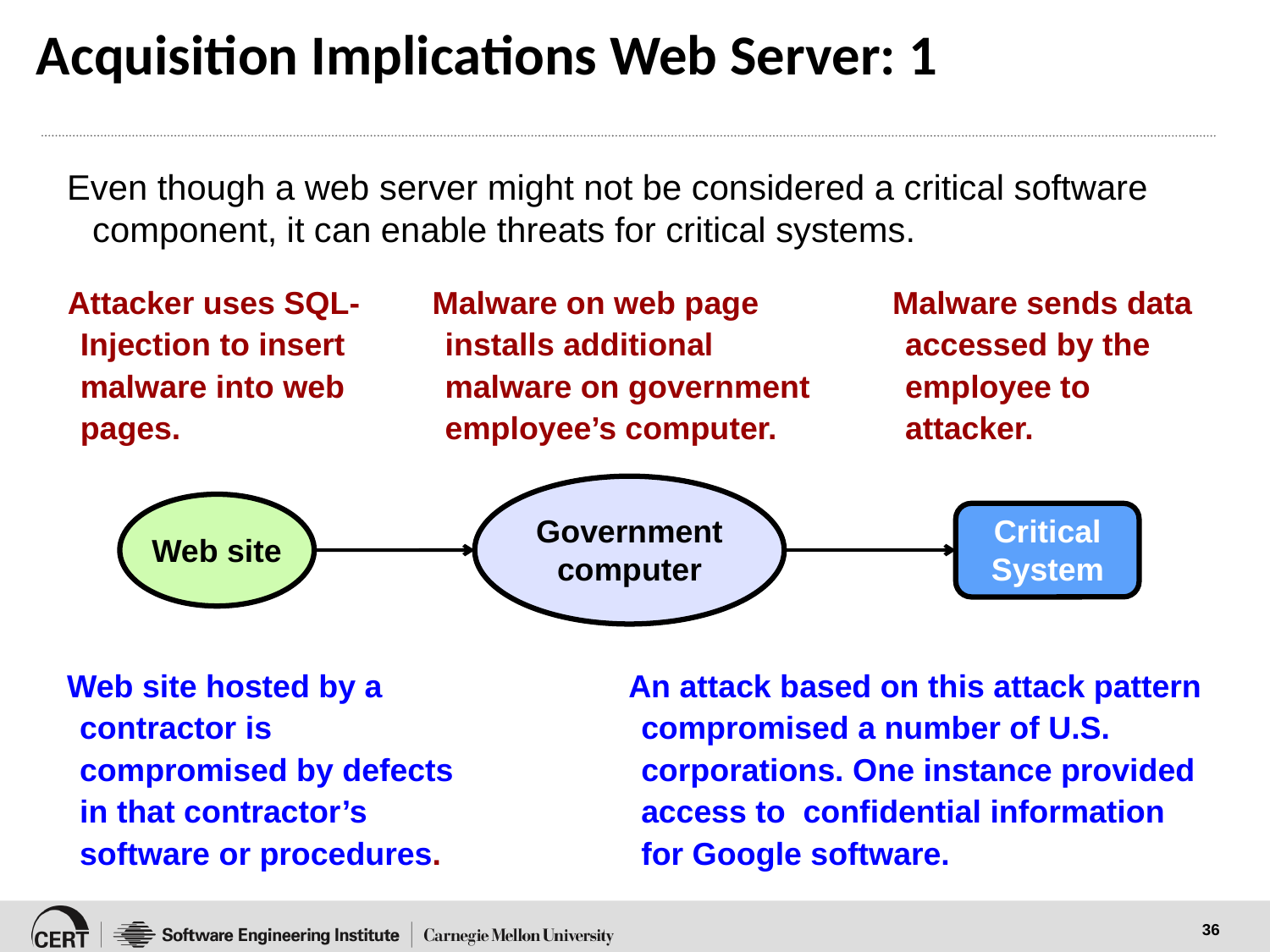

# Acquisition Implications Web Server: 1
Even though a web server might not be considered a critical software component, it can enable threats for critical systems.
Attacker uses SQL-Injection to insert malware into web pages.
Malware on web page installs additional malware on government employee’s computer.
Malware sends data accessed by the employee to attacker.
Critical System

Government computer

Web site

Critical System
Web site hosted by a contractor is compromised by defects in that contractor’s software or procedures.
An attack based on this attack pattern compromised a number of U.S. corporations. One instance provided access to  confidential information for Google software.